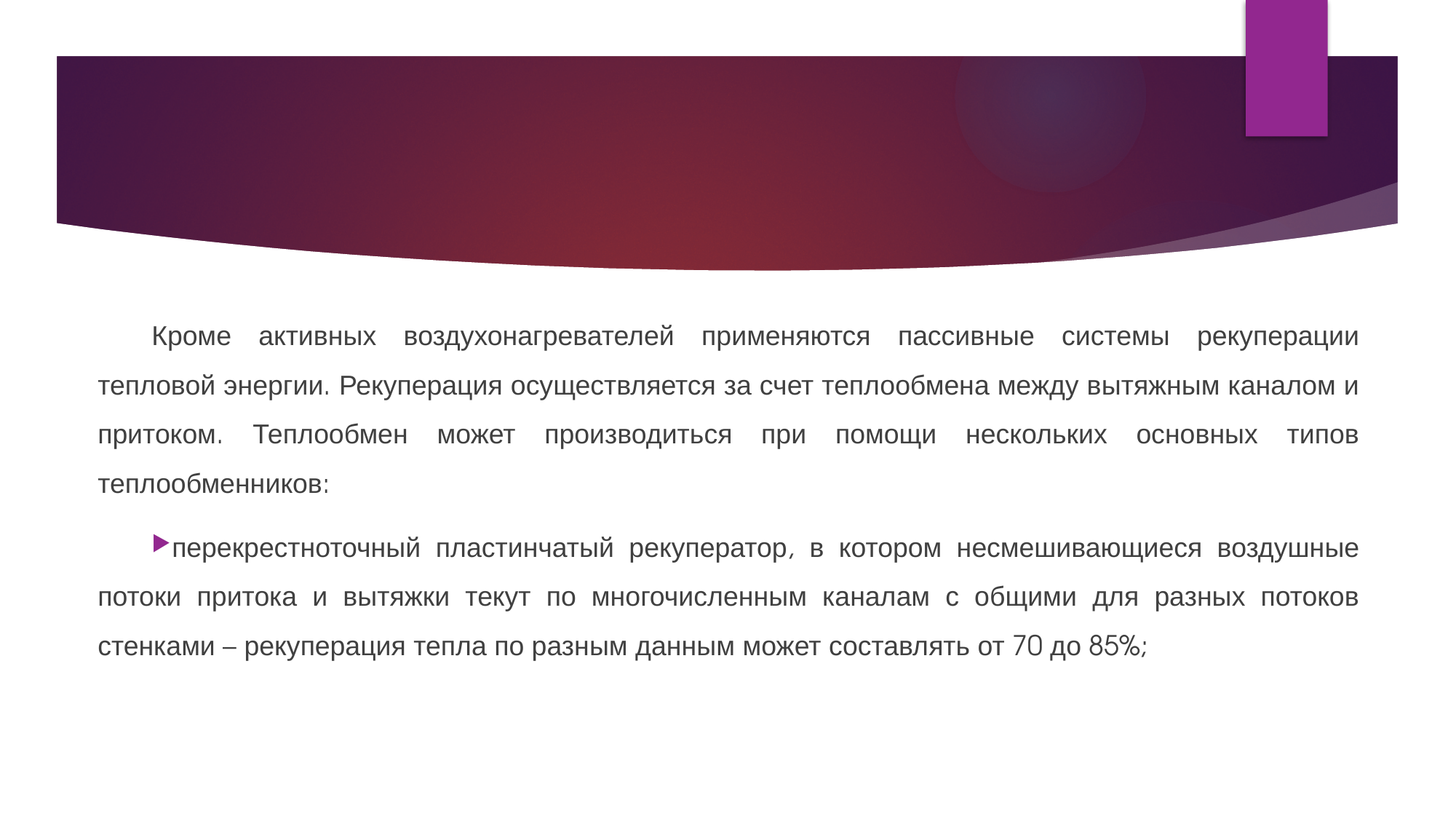

#
Кроме активных воздухонагревателей применяются пассивные системы рекуперации тепловой энергии. Рекуперация осуществляется за счет теплообмена между вытяжным каналом и притоком. Теплообмен может производиться при помощи нескольких основных типов теплообменников:
перекрестноточный пластинчатый рекуператор, в котором несмешивающиеся воздушные потоки притока и вытяжки текут по многочисленным каналам с общими для разных потоков стенками – рекуперация тепла по разным данным может составлять от 70 до 85%;